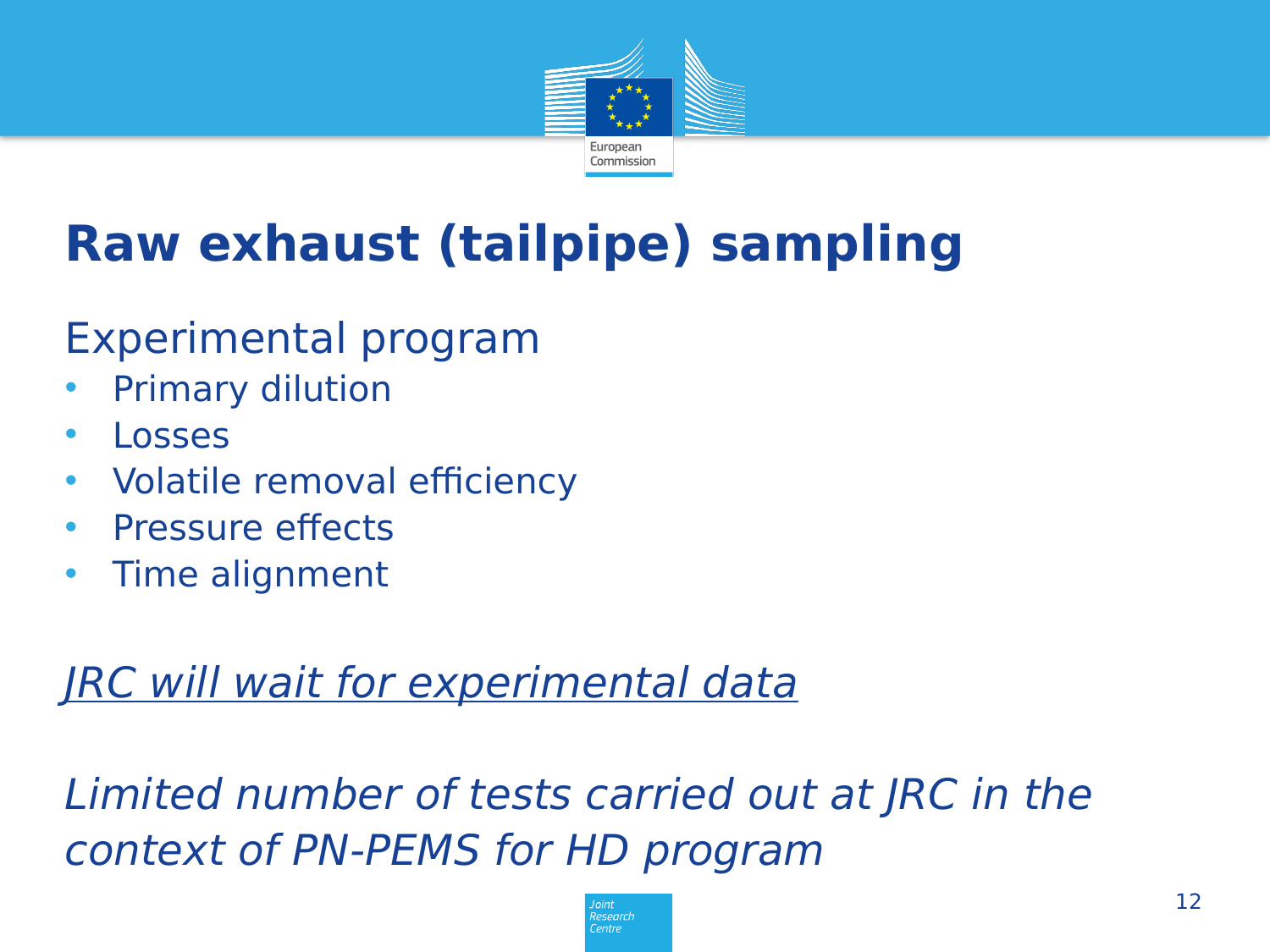

# Raw exhaust (tailpipe) sampling
Experimental program
Primary dilution
Losses
Volatile removal efficiency
Pressure effects
Time alignment

JRC will wait for experimental data

Limited number of tests carried out at JRC in the context of PN-PEMS for HD program